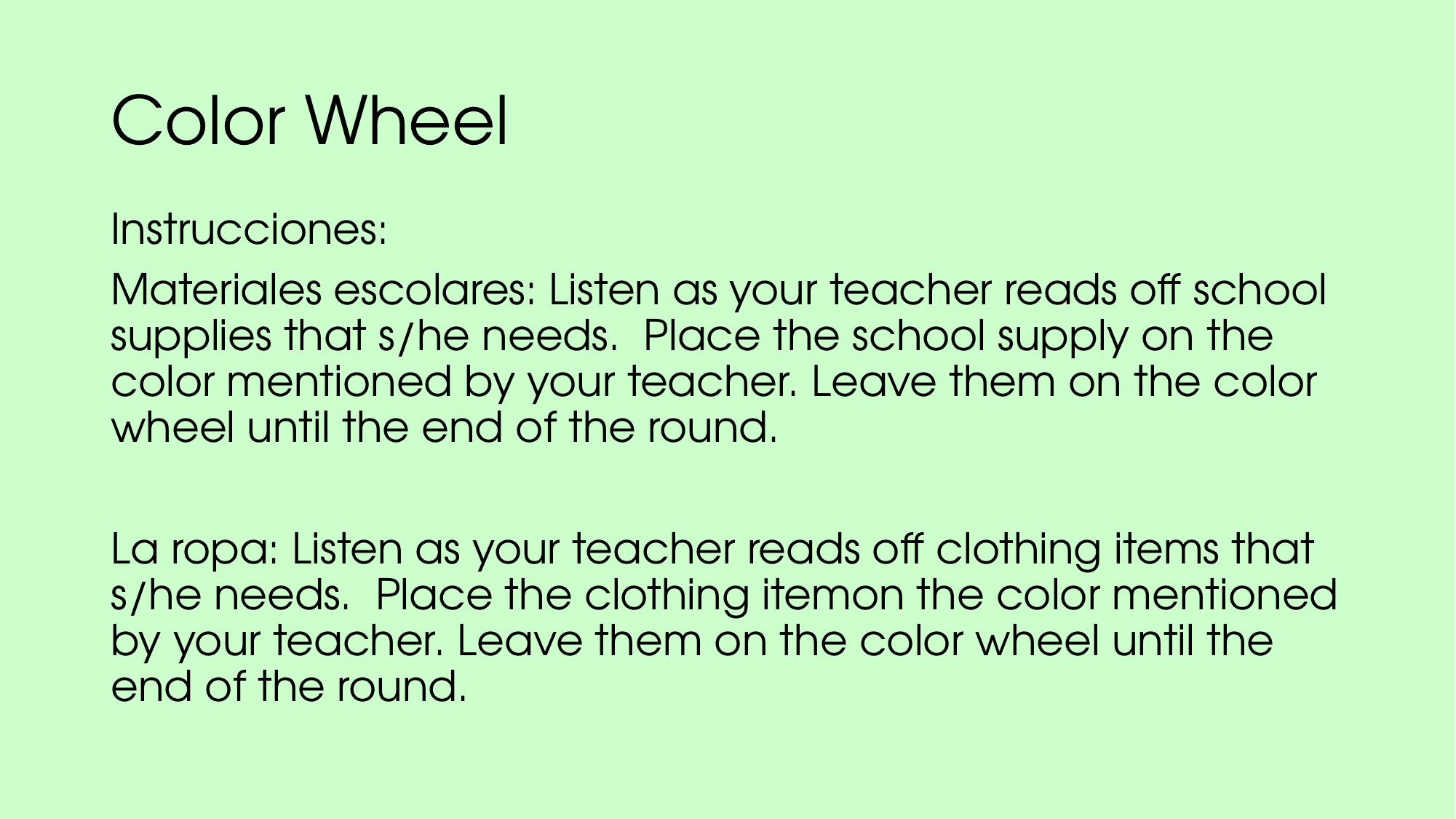

# Color Wheel
Instrucciones:
Materiales escolares: Listen as your teacher reads off school supplies that s/he needs.  Place the school supply on the color mentioned by your teacher. Leave them on the color wheel until the end of the round.

La ropa: Listen as your teacher reads off clothing items that s/he needs.  Place the clothing itemon the color mentioned by your teacher. Leave them on the color wheel until the end of the round.